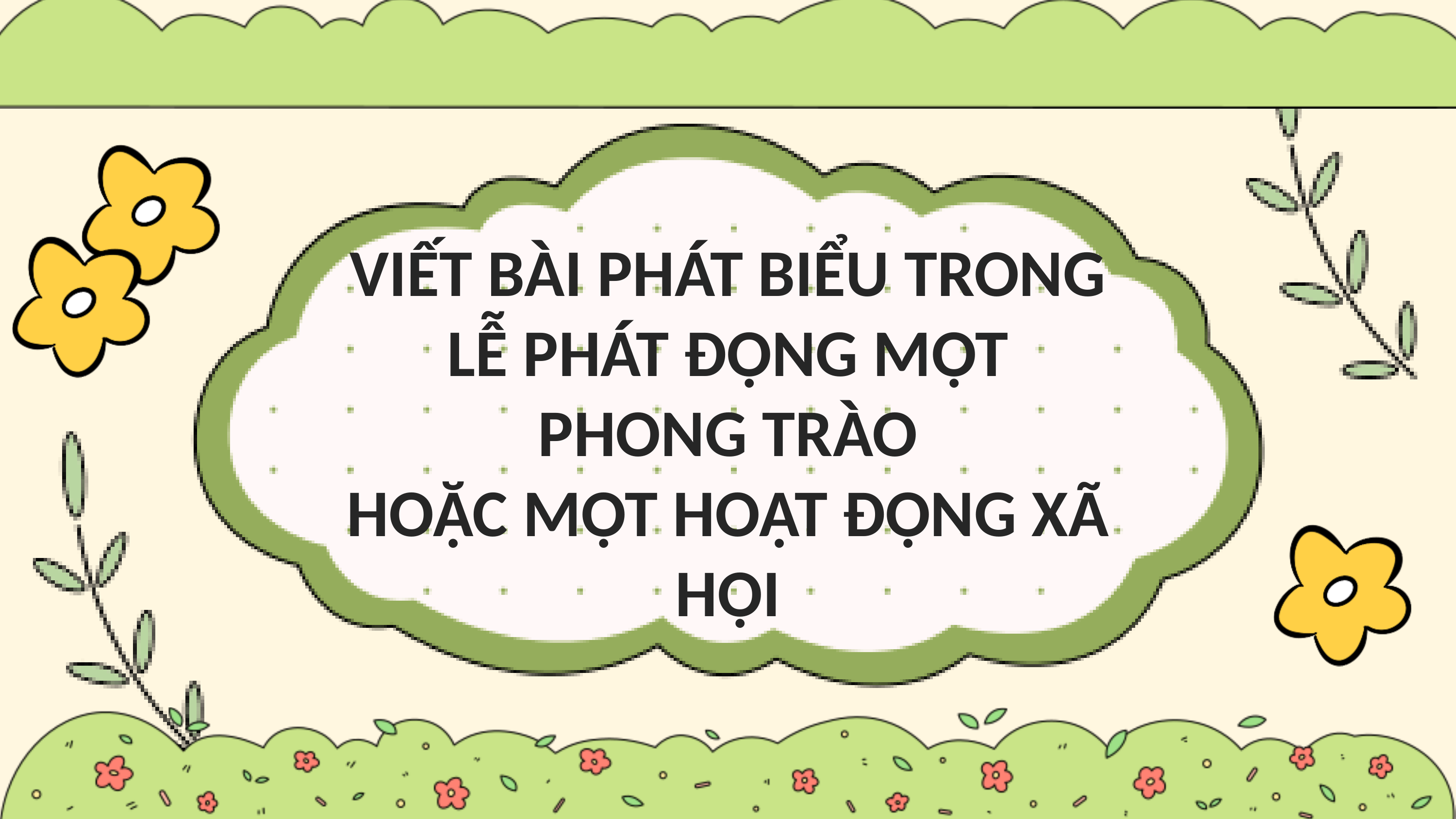

VIẾT BÀI PHÁT BIỂU TRONG LỄ PHÁT ĐỘNG MỘT PHONG TRÀO
HOẶC MỘT HOẠT ĐỘNG XÃ HỘI